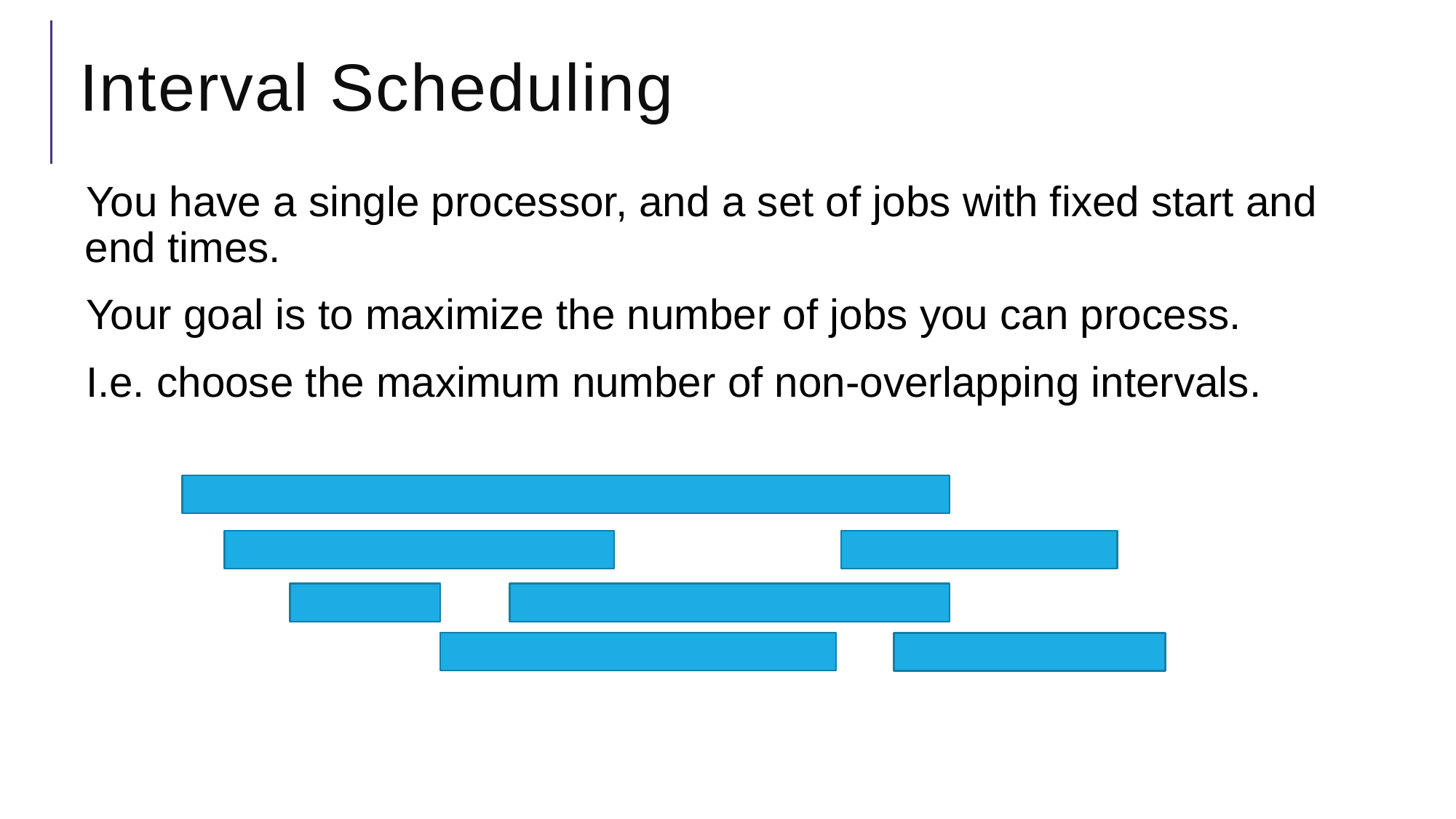

# Interval Scheduling
You have a single processor, and a set of jobs with fixed start and end times.
Your goal is to maximize the number of jobs you can process.
I.e. choose the maximum number of non-overlapping intervals.